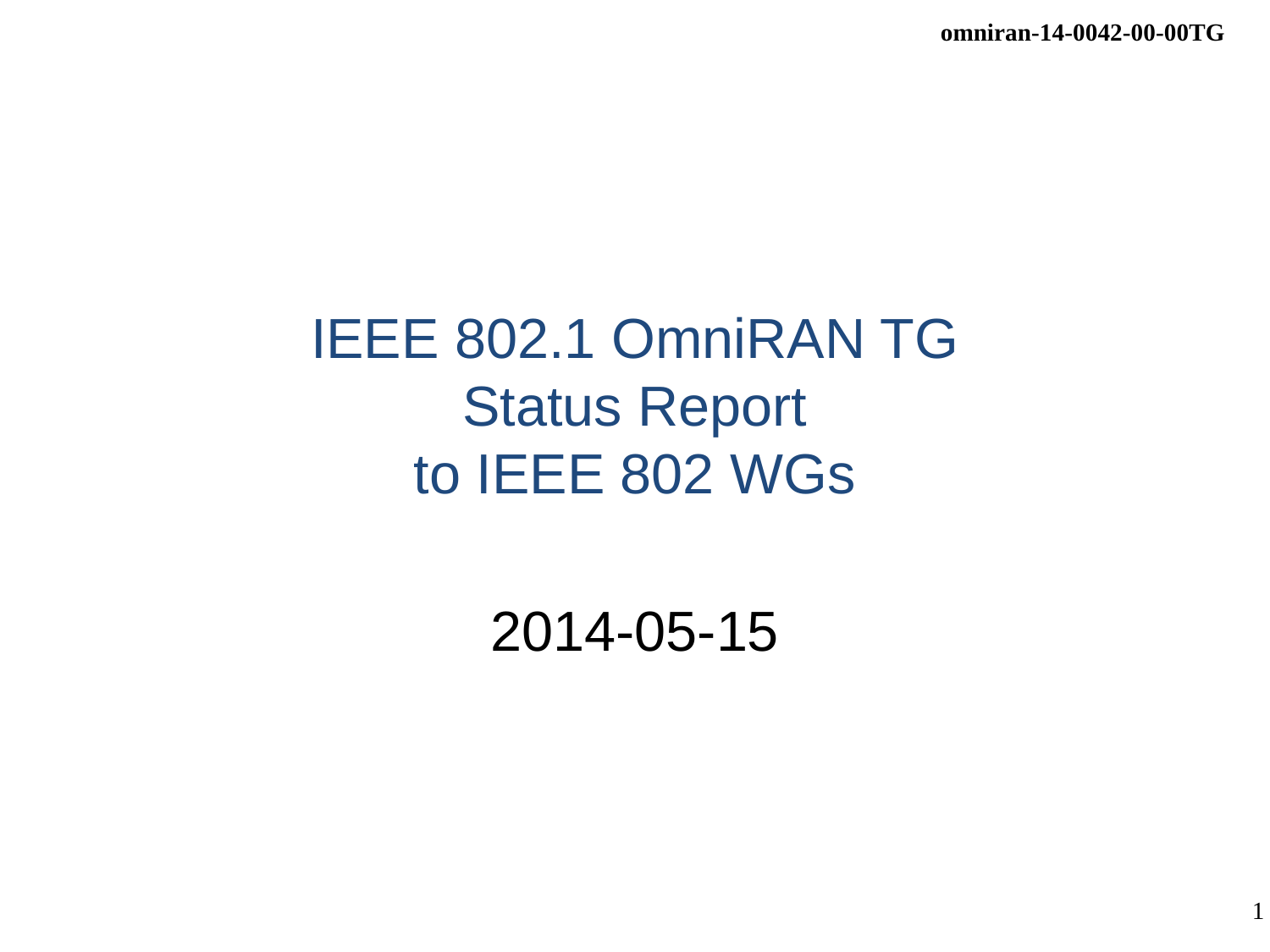

# IEEE 802.1 OmniRAN TG Status Report to IEEE 802 WGs
2014-05-15